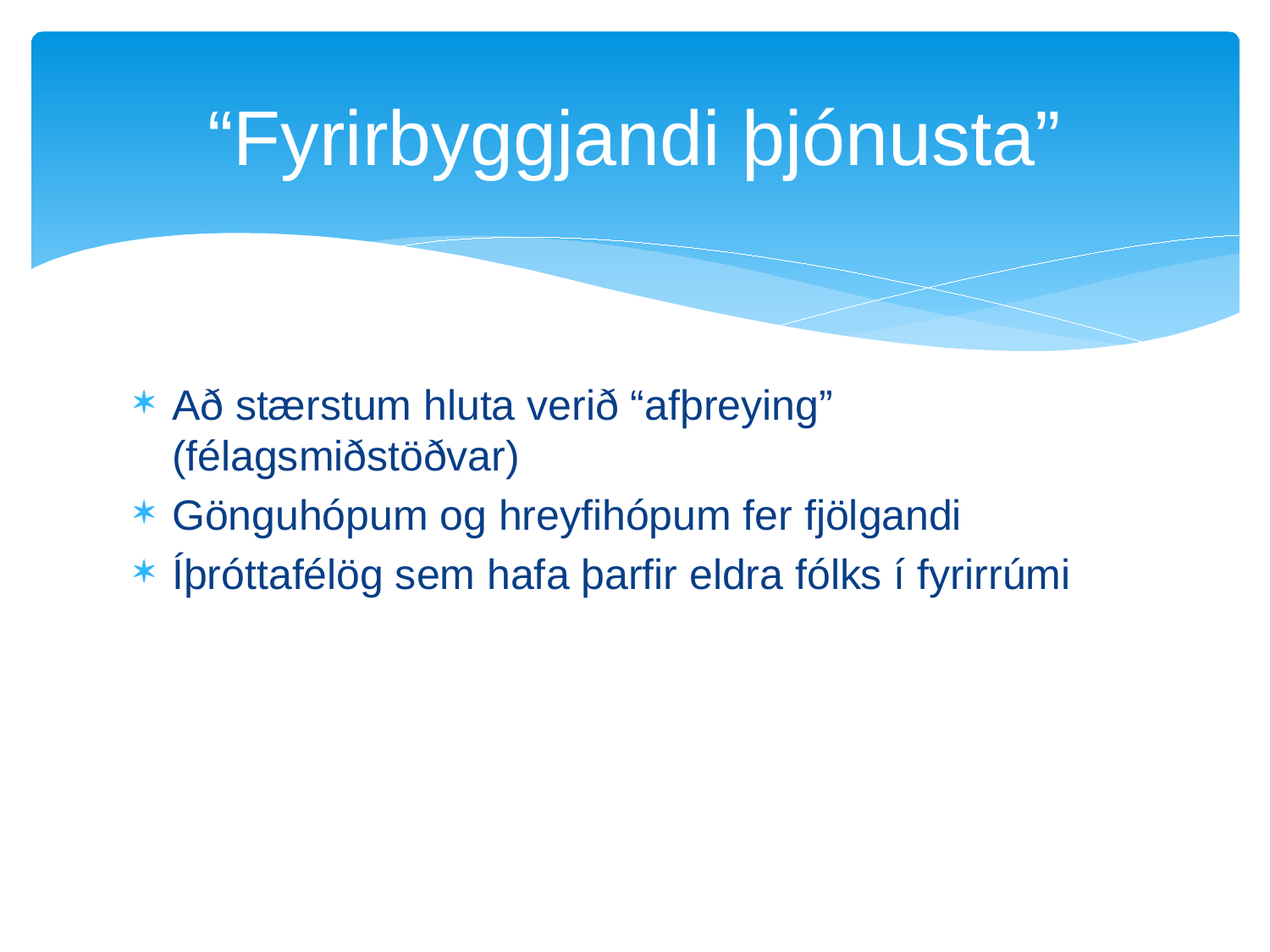

# “Fyrirbyggjandi þjónusta”
Að stærstum hluta verið “afþreying” (félagsmiðstöðvar)
Gönguhópum og hreyfihópum fer fjölgandi
Íþróttafélög sem hafa þarfir eldra fólks í fyrirrúmi